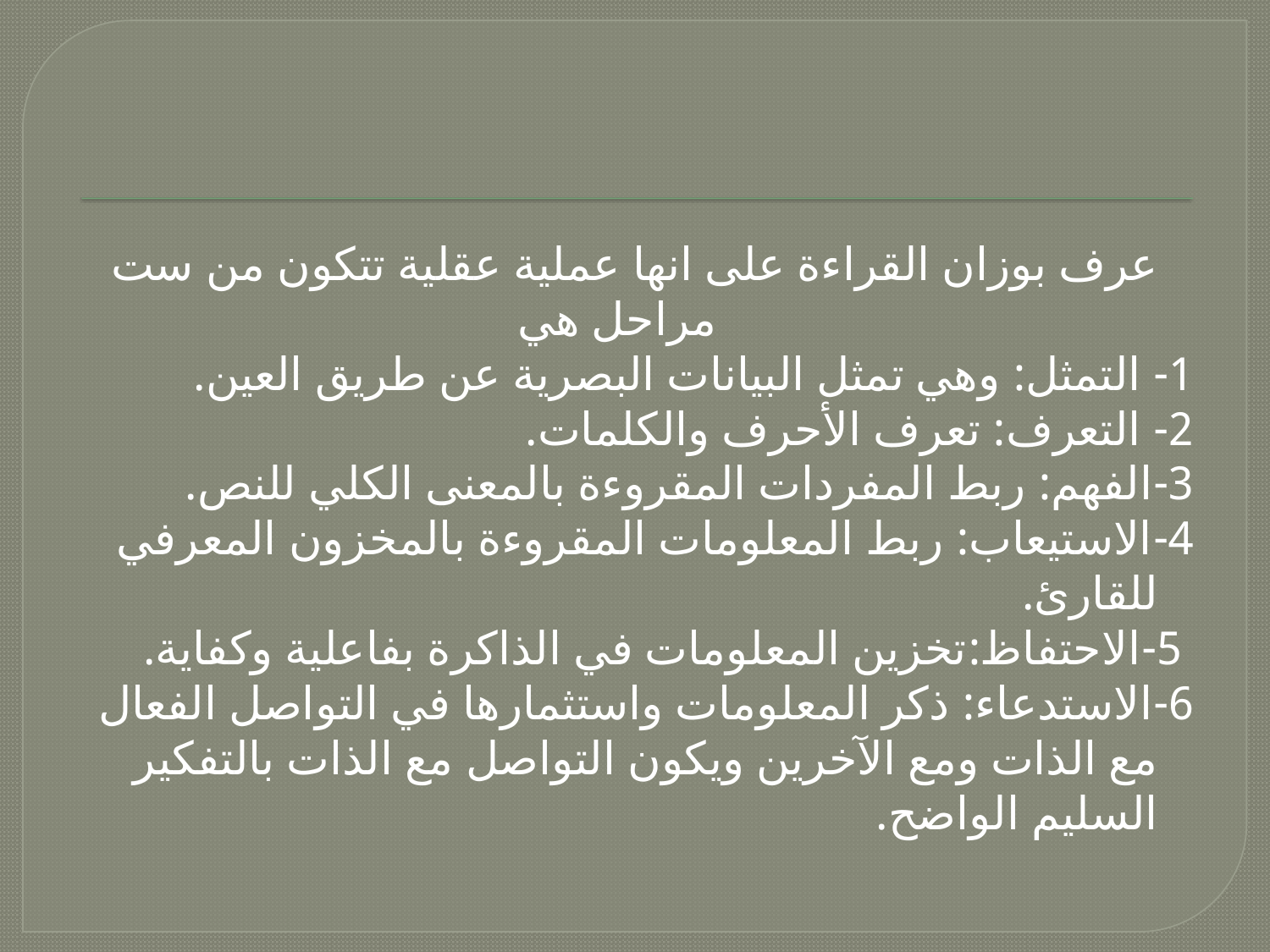

#
عرف بوزان القراءة على انها عملية عقلية تتكون من ست مراحل هي
1- التمثل: وهي تمثل البيانات البصرية عن طريق العين.
2- التعرف: تعرف الأحرف والكلمات.
3-الفهم: ربط المفردات المقروءة بالمعنى الكلي للنص.
4-الاستيعاب: ربط المعلومات المقروءة بالمخزون المعرفي للقارئ.
 5-الاحتفاظ:تخزين المعلومات في الذاكرة بفاعلية وكفاية.
6-الاستدعاء: ذكر المعلومات واستثمارها في التواصل الفعال مع الذات ومع الآخرين ويكون التواصل مع الذات بالتفكير السليم الواضح.